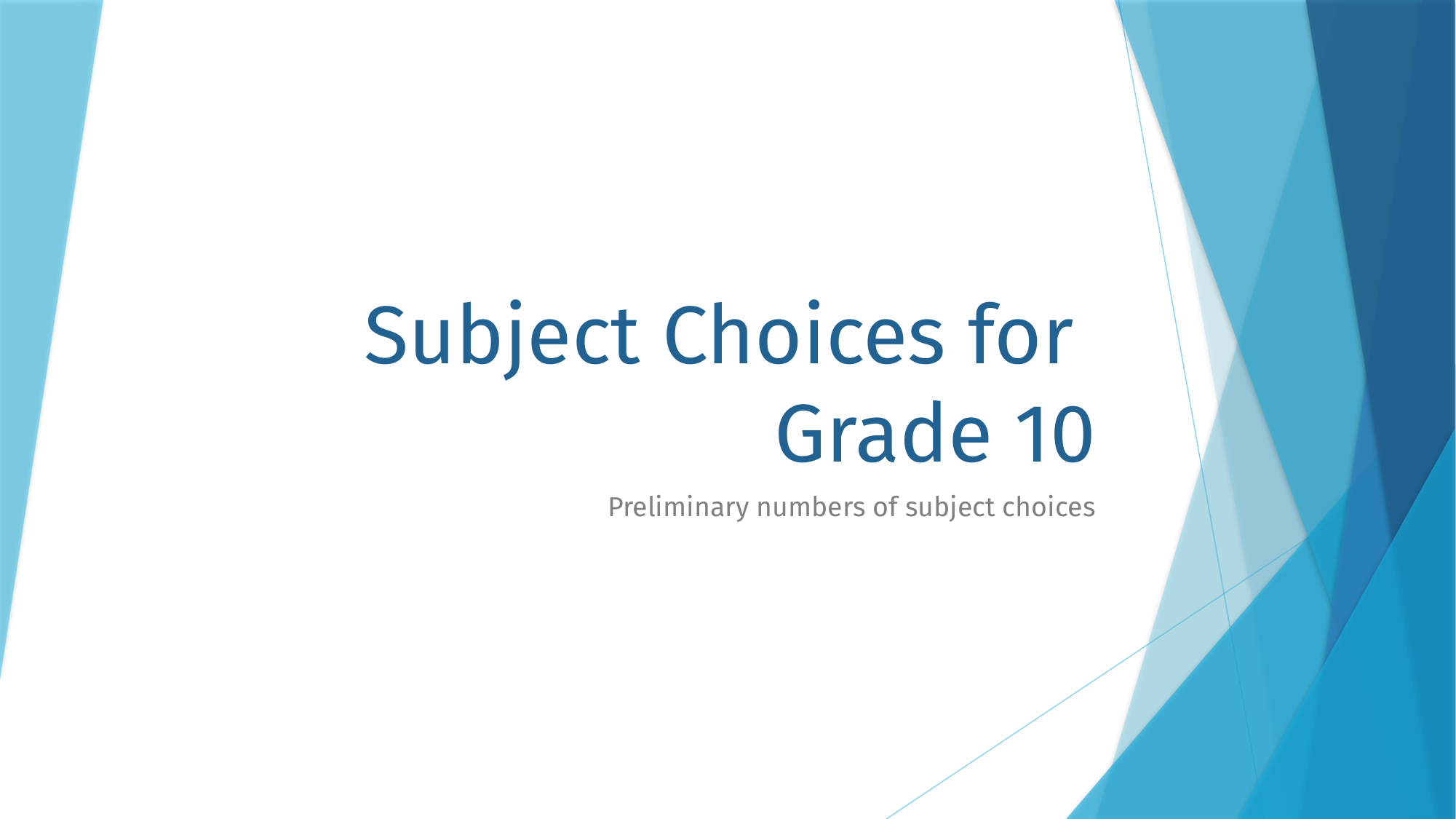

# Subject Choices for  Grade 10
Preliminary numbers of subject choices